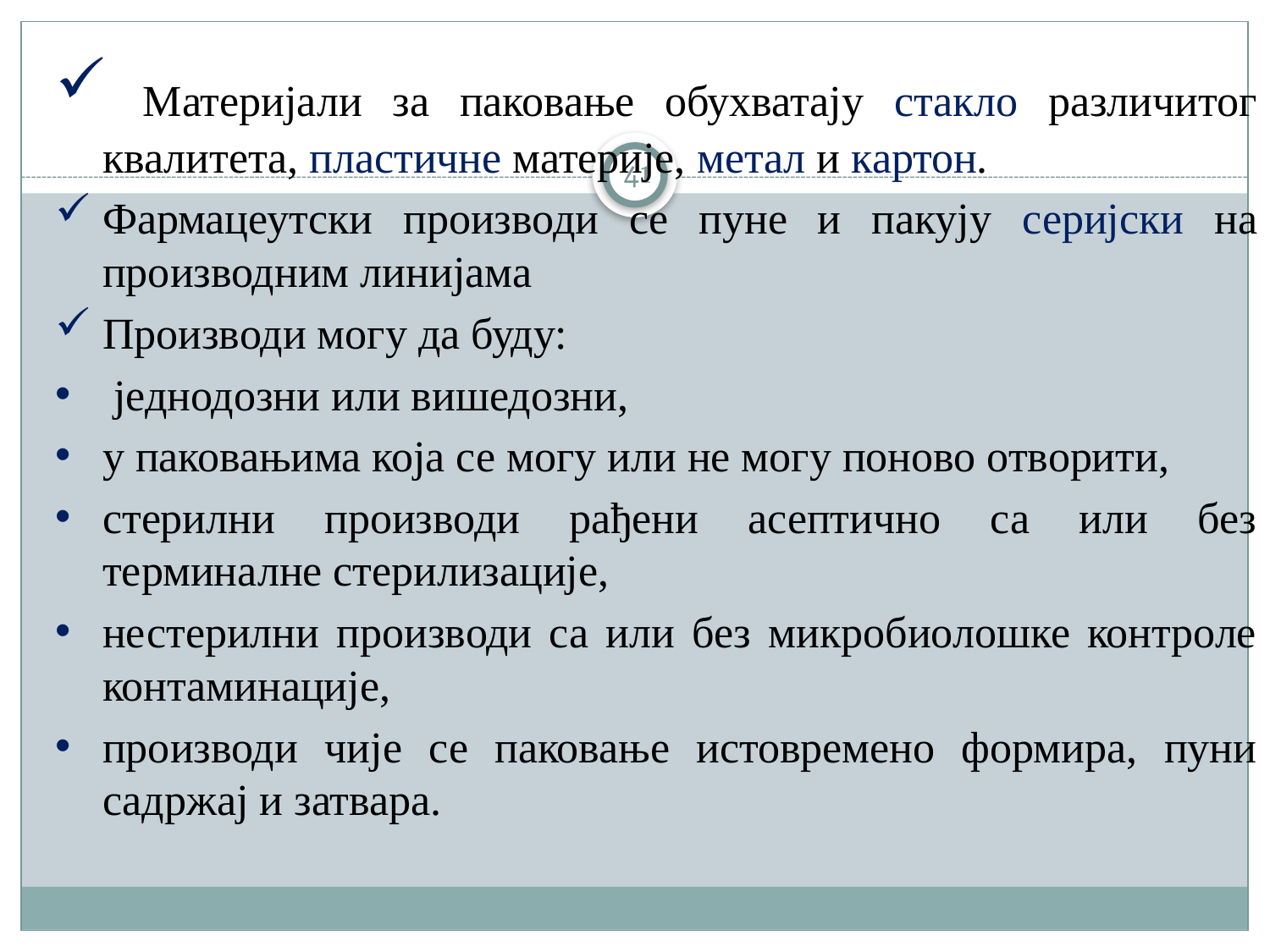

Материјали за паковање обухватају стакло различитог квалитета, пластичне материје, метал и картон.
Фармацеутски производи се пуне и пакују серијски на производним линијама
Производи могу да буду:
 једнодозни или вишедозни,
у паковањима која се могу или не могу поново отворити,
стерилни производи рађени асептично са или без терминалне стерилизације,
нестерилни производи са или без микробиолошке контроле контаминације,
производи чије се паковање истовремено формира, пуни садржај и затвара.

41